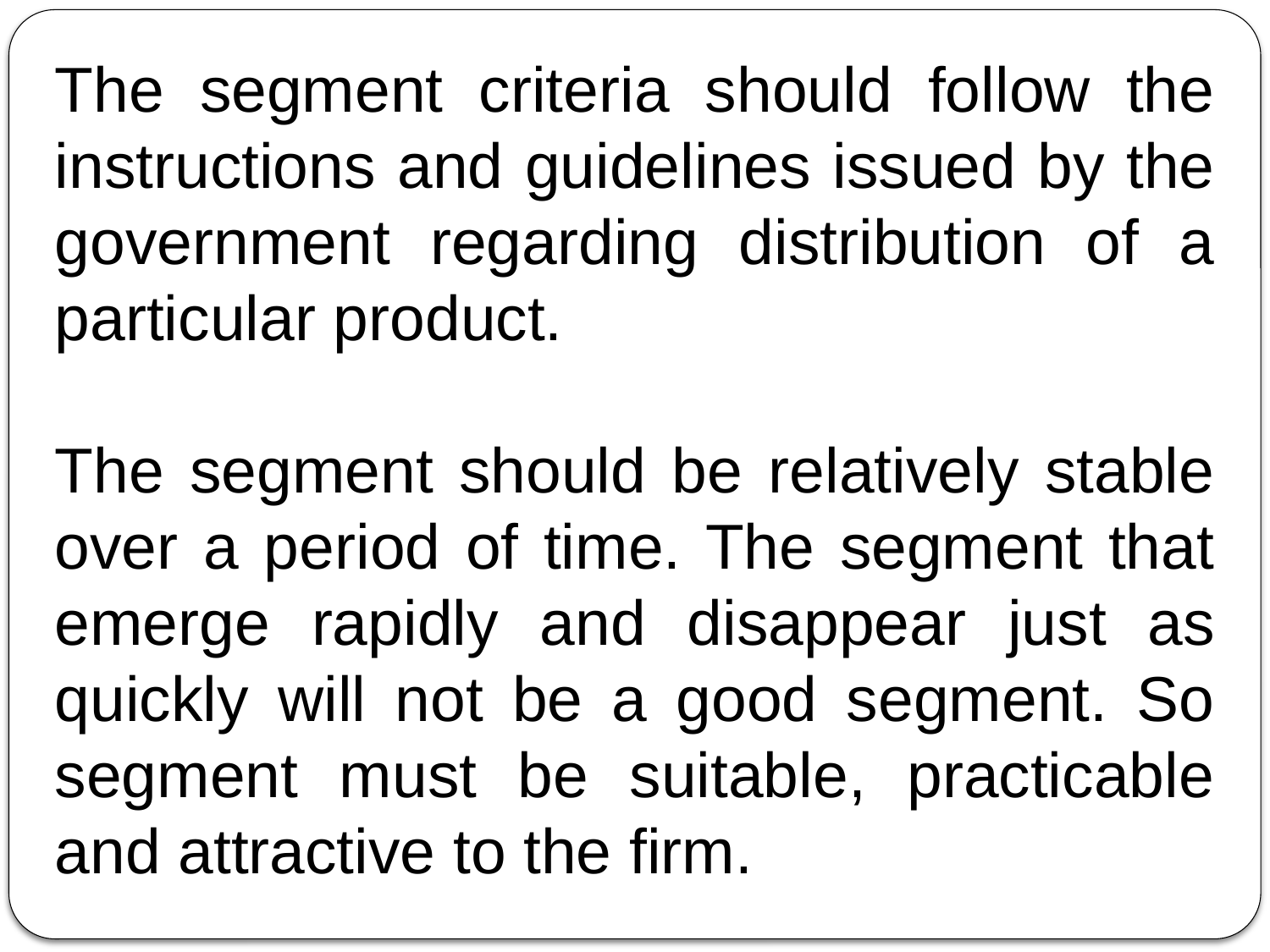

The segment criteria should follow the instructions and guidelines issued by the government regarding distribution of a particular product.

The segment should be relatively stable over a period of time. The segment that emerge rapidly and disappear just as quickly will not be a good segment. So segment must be suitable, practicable and attractive to the firm.